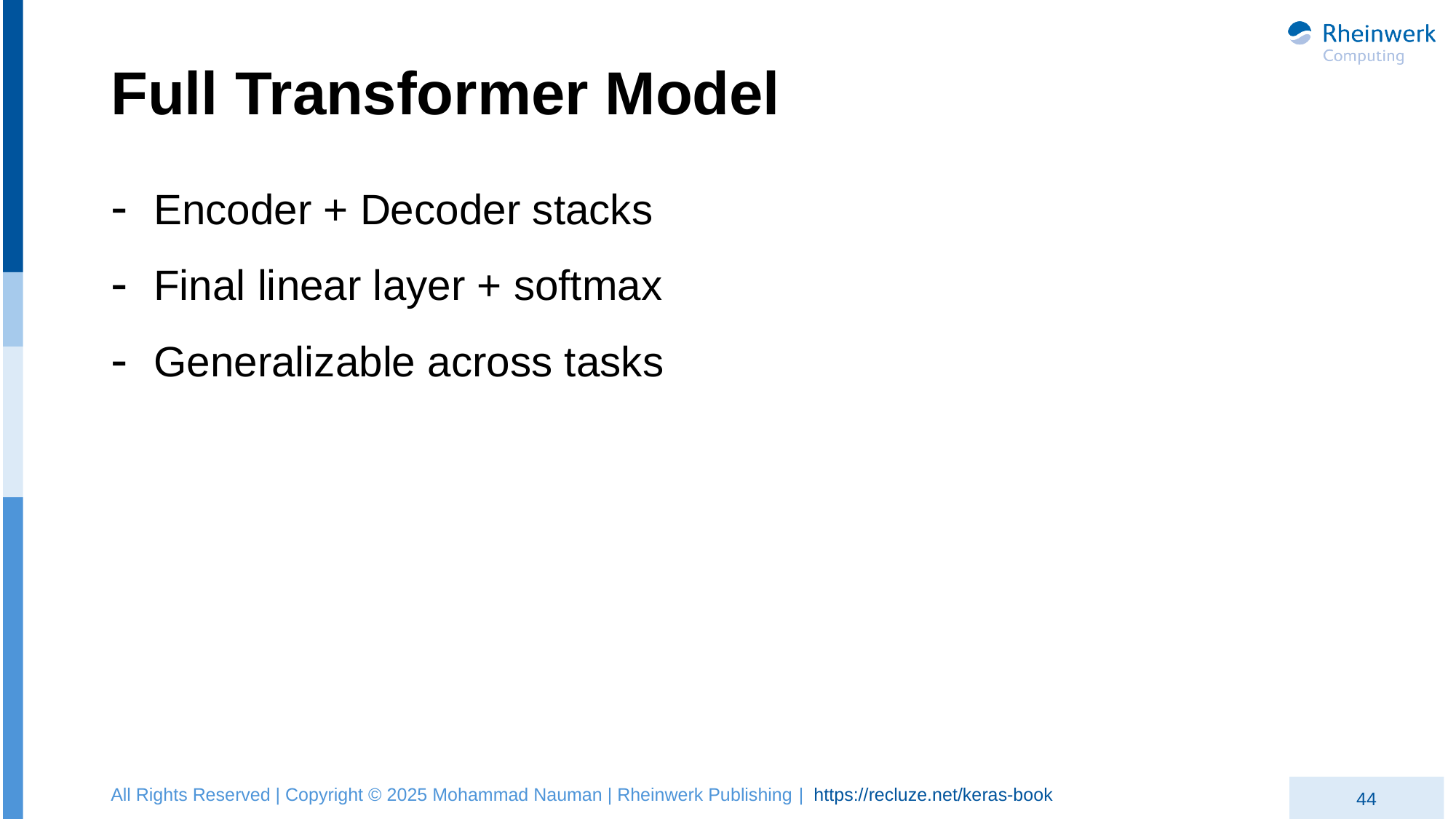

# Full Transformer Model
Encoder + Decoder stacks
Final linear layer + softmax
Generalizable across tasks